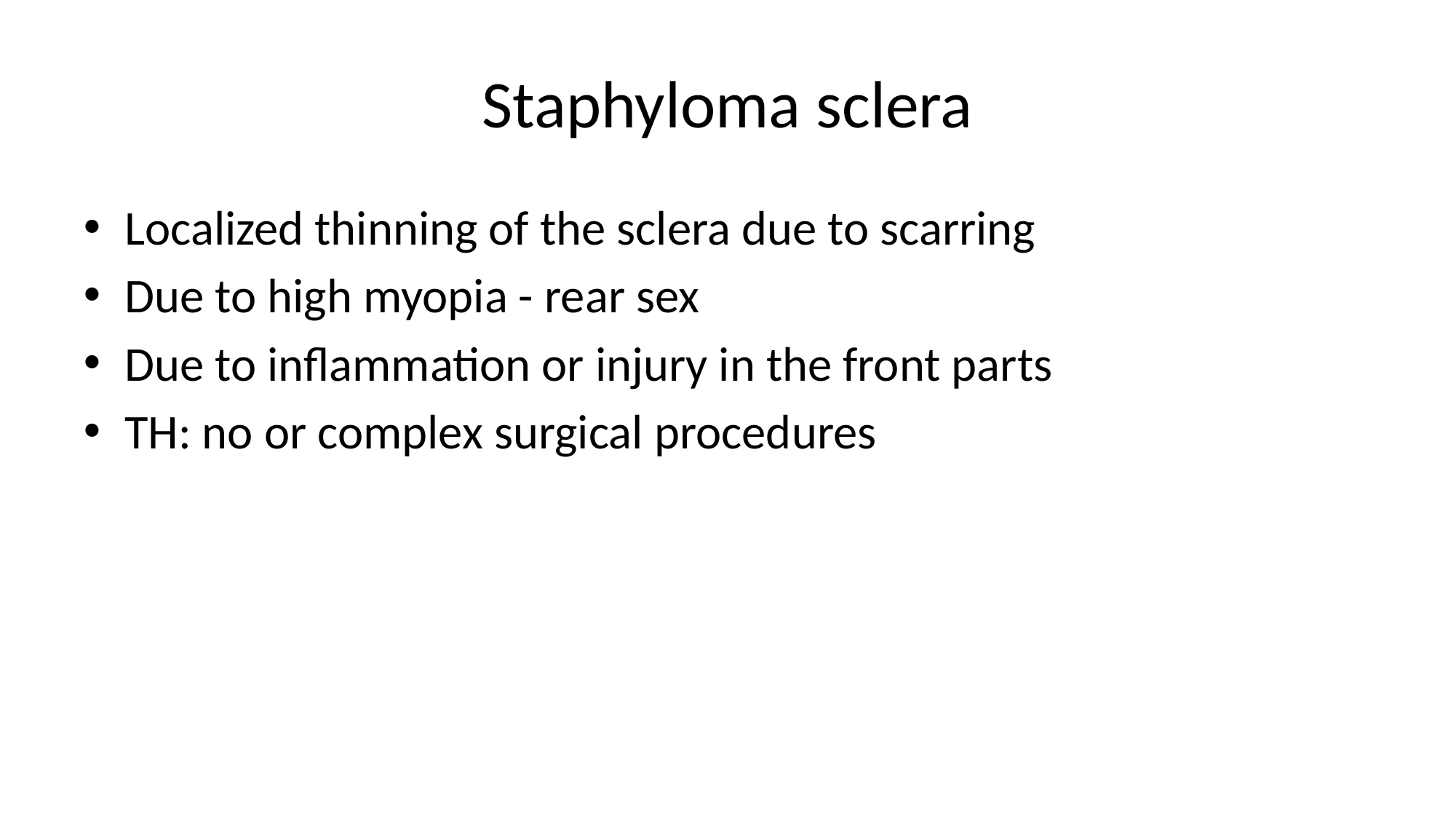

# Staphyloma sclera
Localized thinning of the sclera due to scarring
Due to high myopia - rear sex
Due to inflammation or injury in the front parts
TH: no or complex surgical procedures